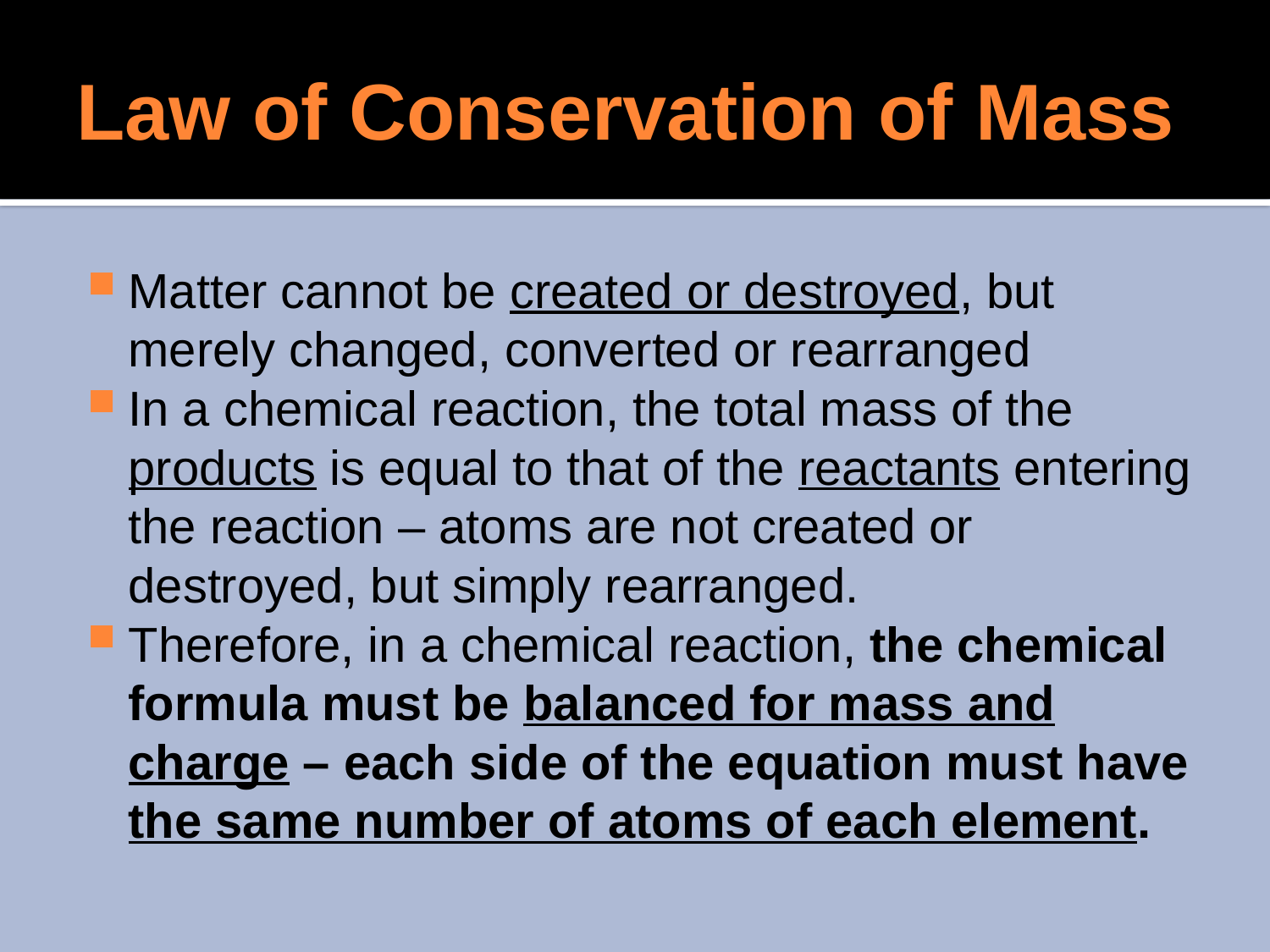

# Law of Conservation of Mass
Matter cannot be created or destroyed, but merely changed, converted or rearranged
In a chemical reaction, the total mass of the products is equal to that of the reactants entering the reaction – atoms are not created or destroyed, but simply rearranged.
Therefore, in a chemical reaction, the chemical formula must be balanced for mass and charge – each side of the equation must have the same number of atoms of each element.